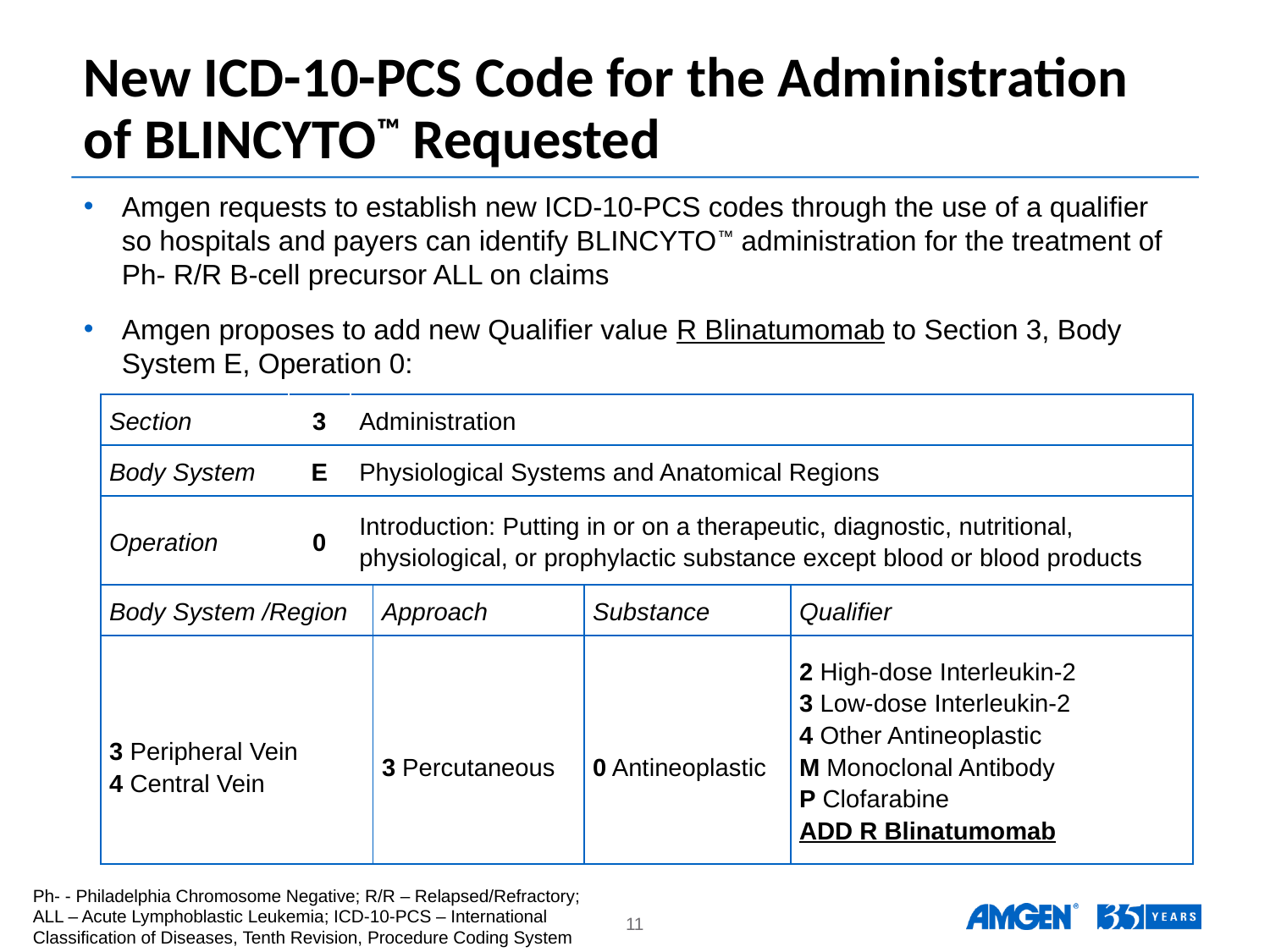

# New ICD-10-PCS Code for the Administration of BLINCYTO™ Requested
Amgen requests to establish new ICD-10-PCS codes through the use of a qualifier so hospitals and payers can identify BLINCYTO™ administration for the treatment of Ph- R/R B-cell precursor ALL on claims
Amgen proposes to add new Qualifier value R Blinatumomab to Section 3, Body System E, Operation 0:

| Section | 3 | Administration |  |  |  |
| --- | --- | --- | --- | --- | --- |
| Body System | E | Physiological Systems and Anatomical Regions |  |  |  |
| Operation | 0 | Introduction: Putting in or on a therapeutic, diagnostic, nutritional, physiological, or prophylactic substance except blood or blood products |  |  |  |
| Body System /Region |  |  | Approach | Substance | Qualifier |
| 3 Peripheral Vein 4 Central Vein |  |  | 3 Percutaneous | 0 Antineoplastic | 2 High-dose Interleukin-2 3 Low-dose Interleukin-2 4 Other Antineoplastic M Monoclonal Antibody P Clofarabine ADD R Blinatumomab |
Ph- - Philadelphia Chromosome Negative; R/R – Relapsed/Refractory; ALL – Acute Lymphoblastic Leukemia; ICD-10-PCS – International Classification of Diseases, Tenth Revision, Procedure Coding System